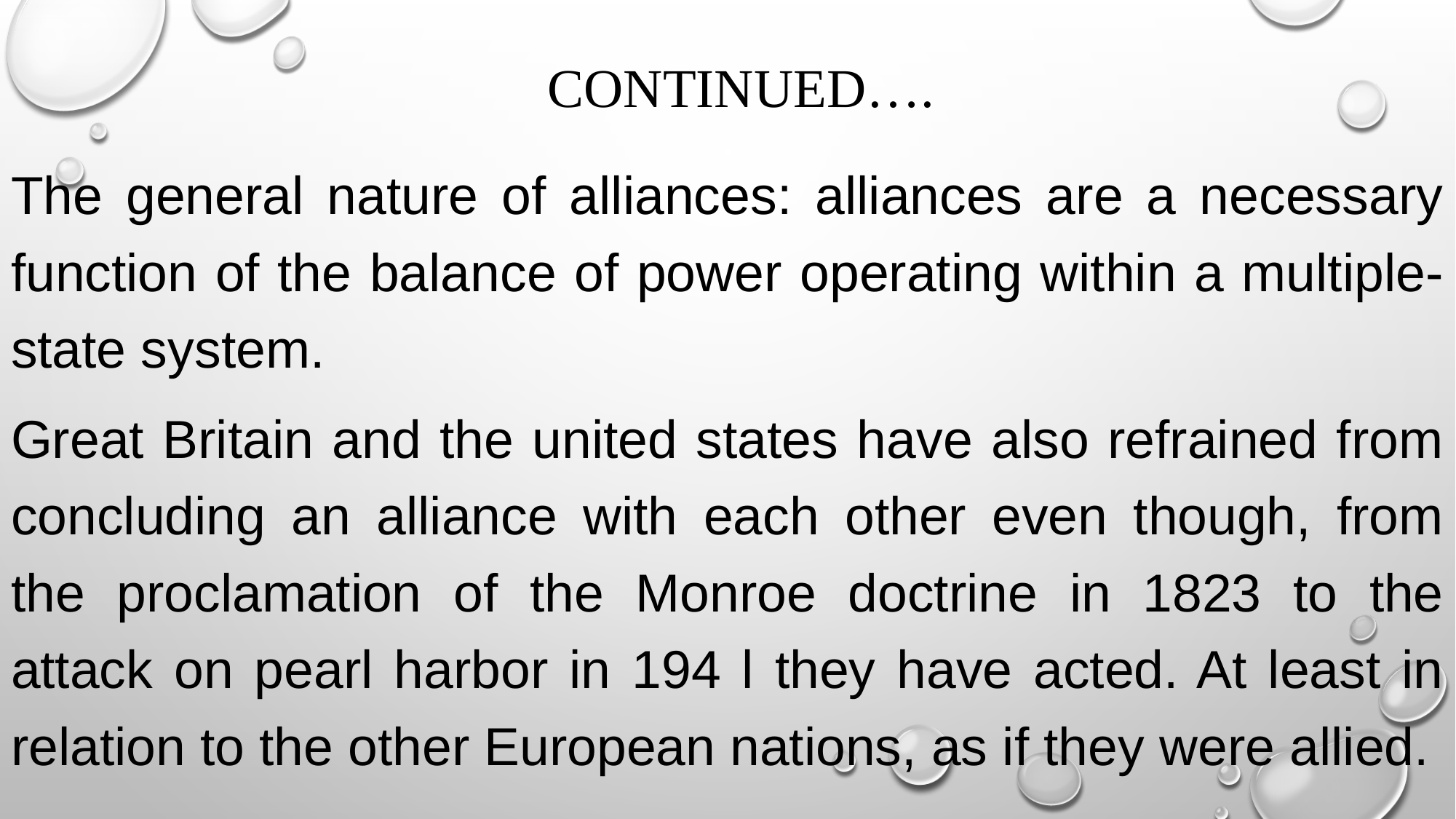

# continued….
The general nature of alliances: alliances are a necessary function of the balance of power operating within a multiple-state system.
Great Britain and the united states have also refrained from concluding an alliance with each other even though, from the proclamation of the Monroe doctrine in 1823 to the attack on pearl harbor in 194 l they have acted. At least in relation to the other European nations, as if they were allied.